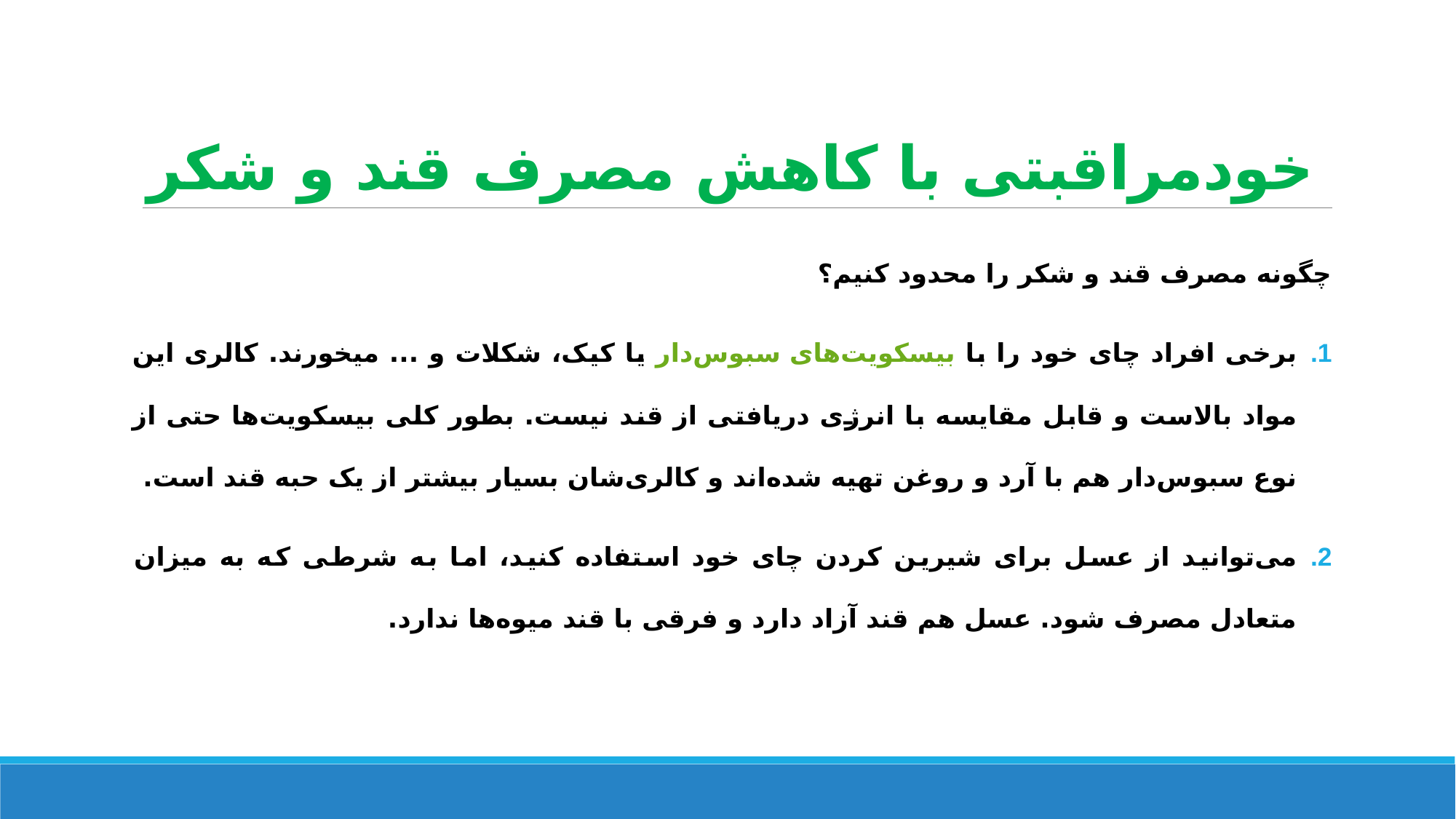

# خودمراقبتی با کاهش مصرف قند و شکر
چگونه مصرف قند و شکر را محدود کنیم؟
برخی افراد چای خود را با بیسکویت‌های سبوس‌دار یا کیک، شکلات و ... می­خورند. کالری این مواد بالاست و قابل مقایسه با انرژی دریافتی از قند نیست. بطور کلی بیسکویت‌ها حتی از نوع سبوس‌دار هم با آرد و روغن تهیه شده‌اند و کالری‌شان بسیار بیشتر از یک حبه قند است.
می‌توانید از عسل برای شیرین کردن چای خود استفاده کنید، اما به شرطی که به میزان متعادل مصرف شود. عسل هم قند آزاد دارد و فرقی با قند میوه‌ها ندارد.